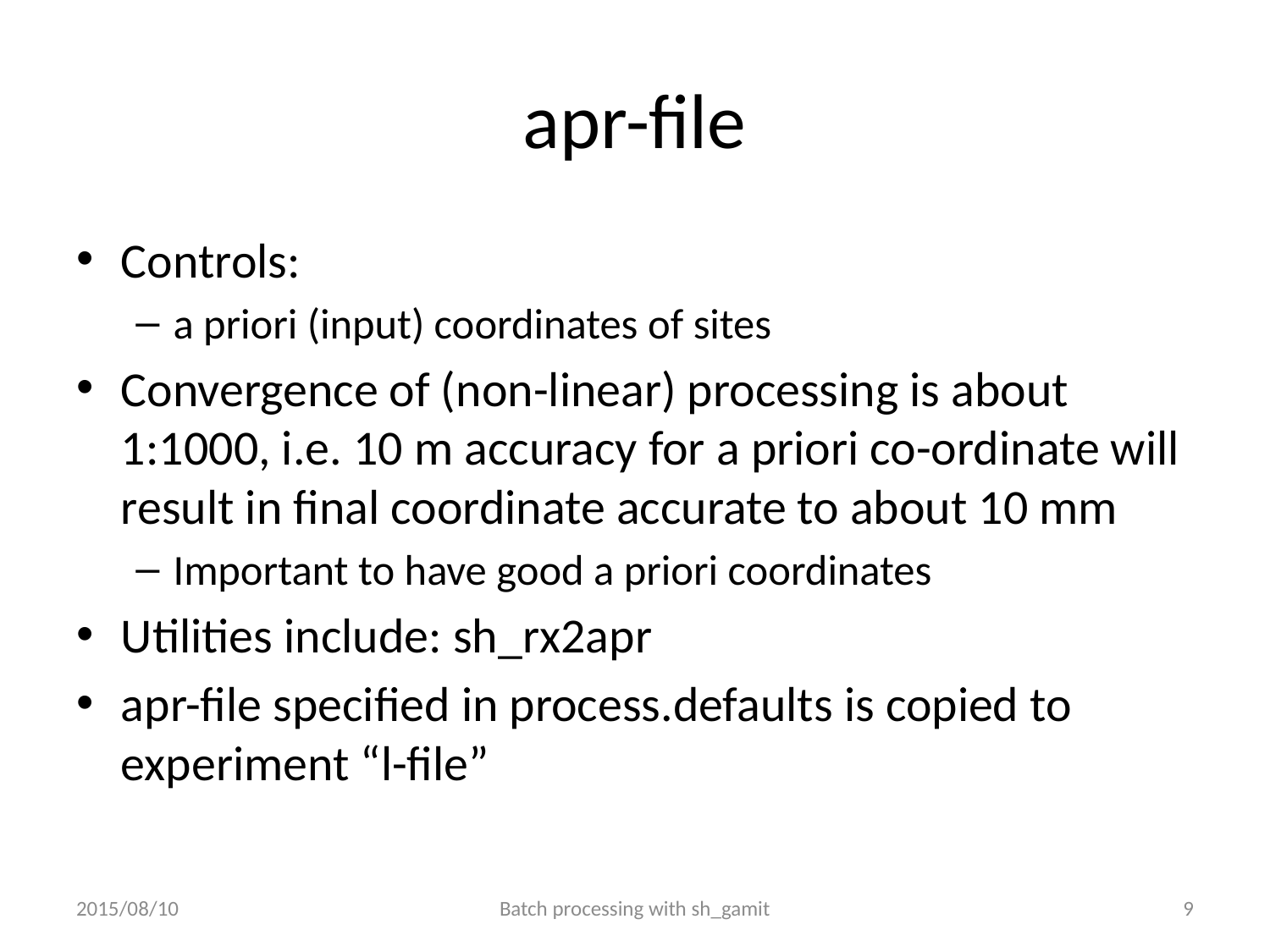

# apr-file
Controls:
a priori (input) coordinates of sites
Convergence of (non-linear) processing is about 1:1000, i.e. 10 m accuracy for a priori co-ordinate will result in final coordinate accurate to about 10 mm
Important to have good a priori coordinates
Utilities include: sh_rx2apr
apr-file specified in process.defaults is copied to experiment “l-file”
2015/08/10
Batch processing with sh_gamit
9